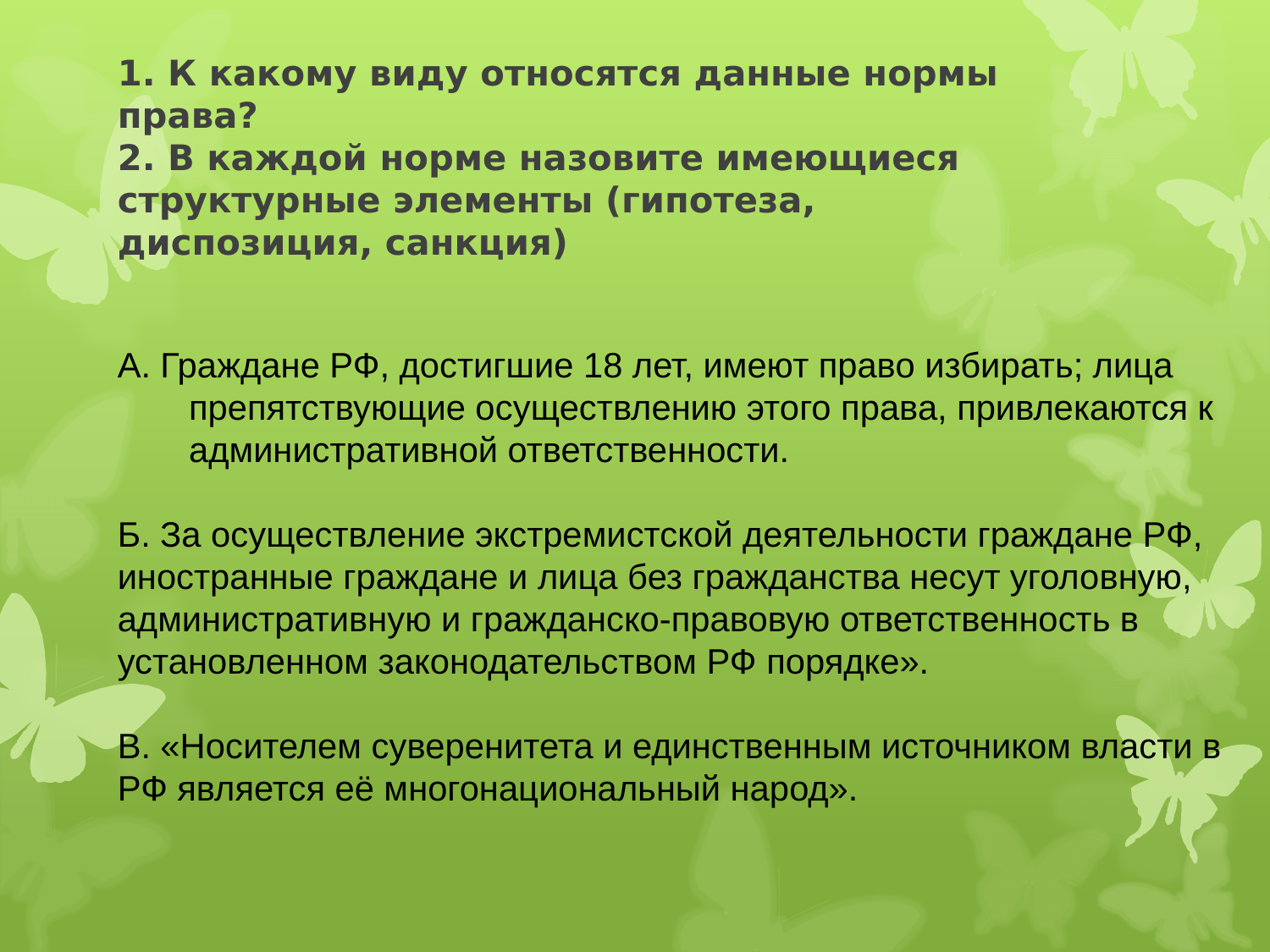

# 1. К какому виду относятся данные нормы права? 2. В каждой норме назовите имеющиеся структурные элементы (гипотеза, диспозиция, санкция)
А. Граждане РФ, достигшие 18 лет, имеют право избирать; лица препятствующие осуществлению этого права, привлекаются к административной ответственности.

Б. За осуществление экстремистской деятельности граждане РФ, иностранные граждане и лица без гражданства несут уголовную, административную и гражданско-правовую ответственность в установленном законодательством РФ порядке».

В. «Носителем суверенитета и единственным источником власти в РФ является её многонациональный народ».